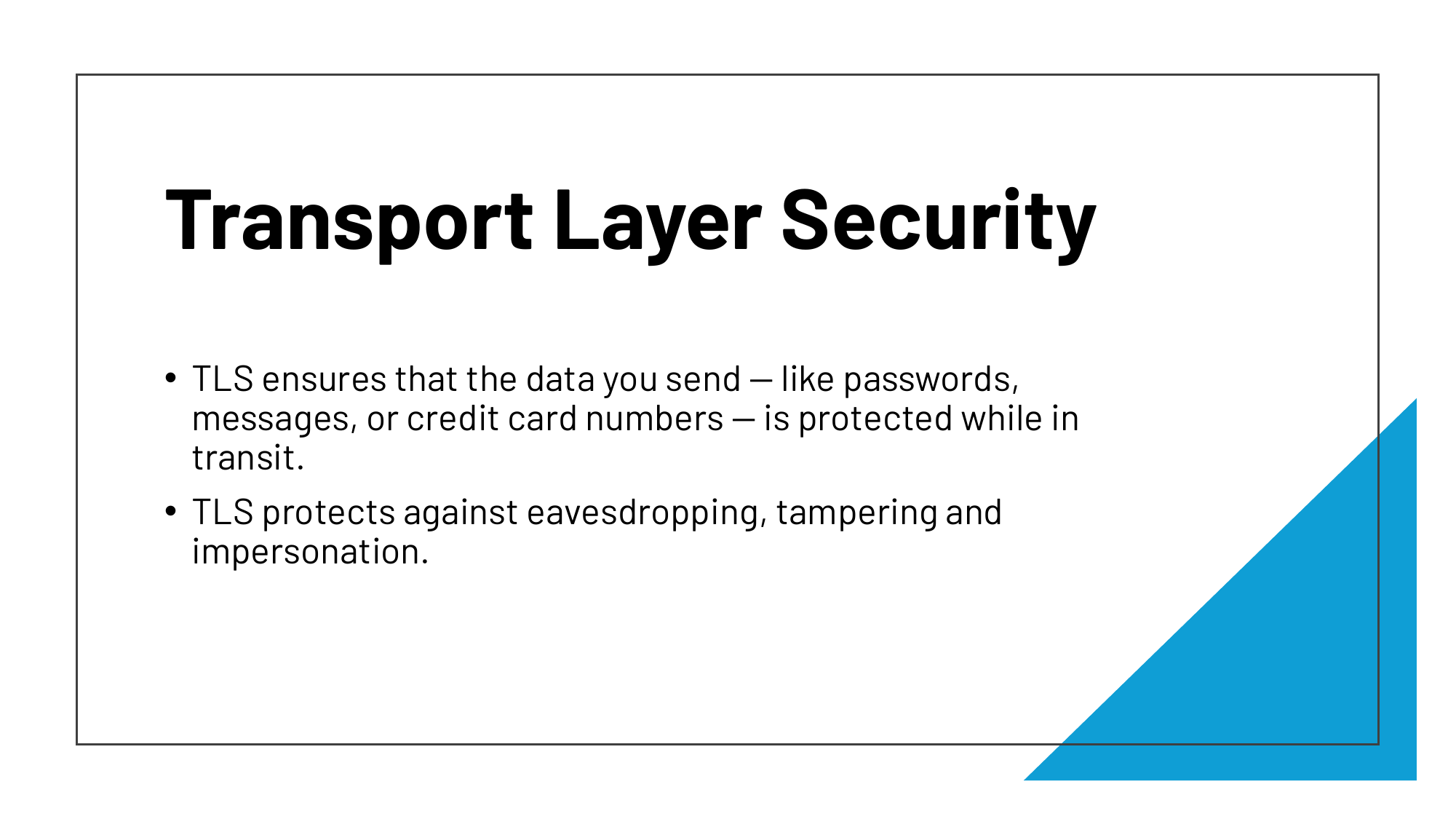

# Transport Layer Security
TLS ensures that the data you send — like passwords, messages, or credit card numbers — is protected while in transit.
TLS protects against eavesdropping, tampering and impersonation.